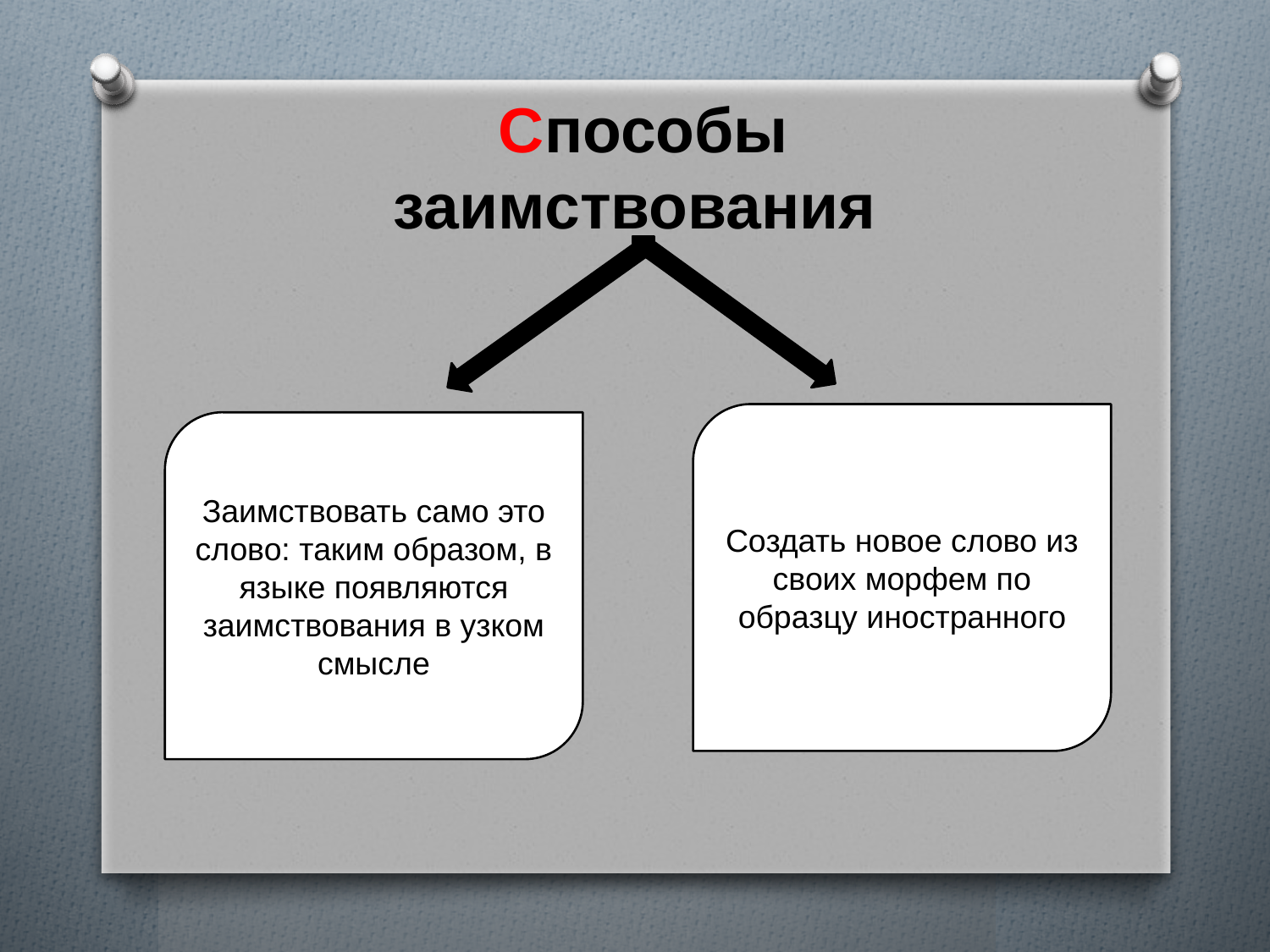

# Способы заимствования

Создать новое слово из своих морфем по образцу иностранного
Заимствовать само это слово: таким образом, в языке появляются заимствования в узком смысле